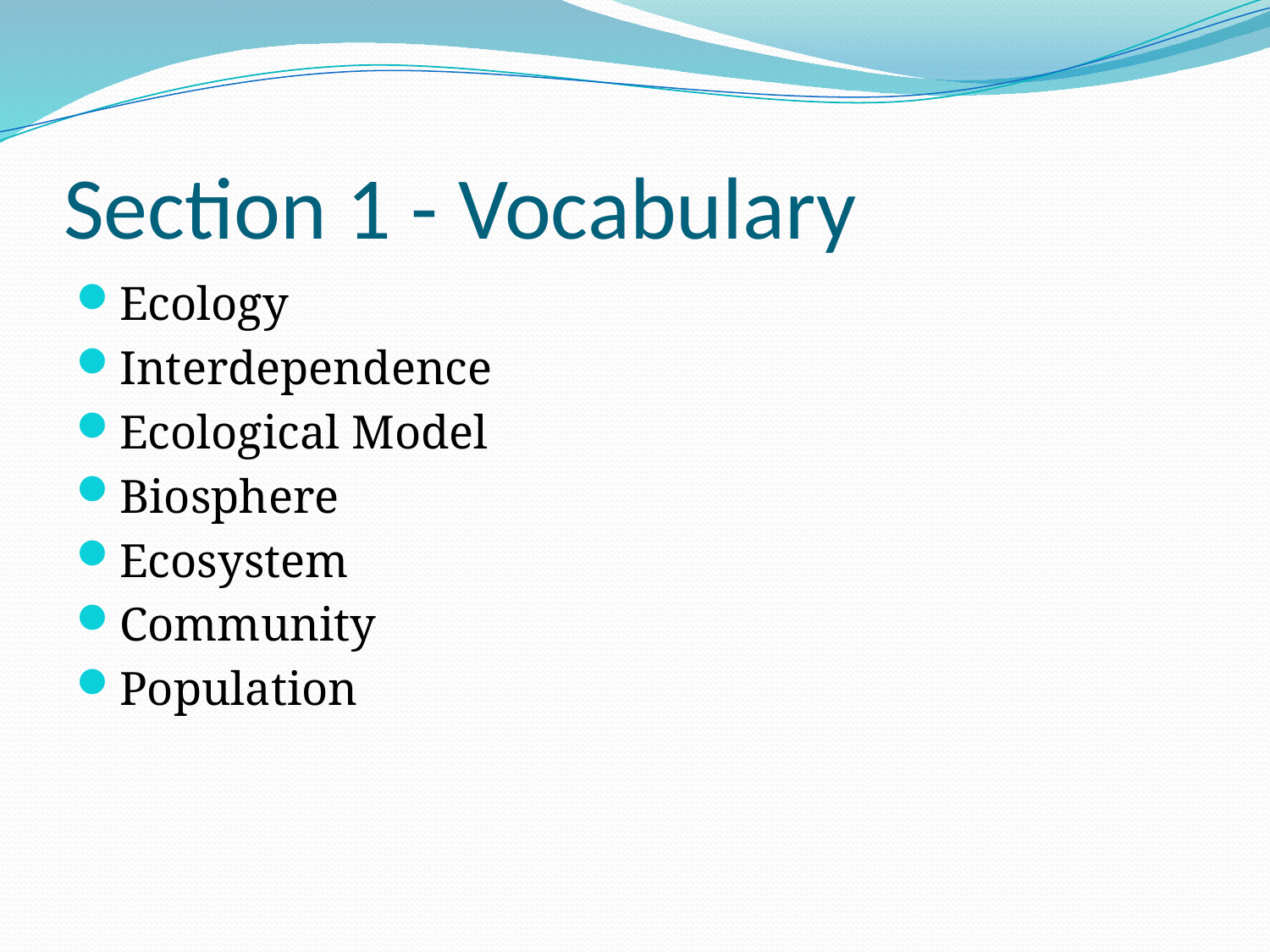

# Section 1 - Vocabulary
Ecology
Interdependence
Ecological Model
Biosphere
Ecosystem
Community
Population